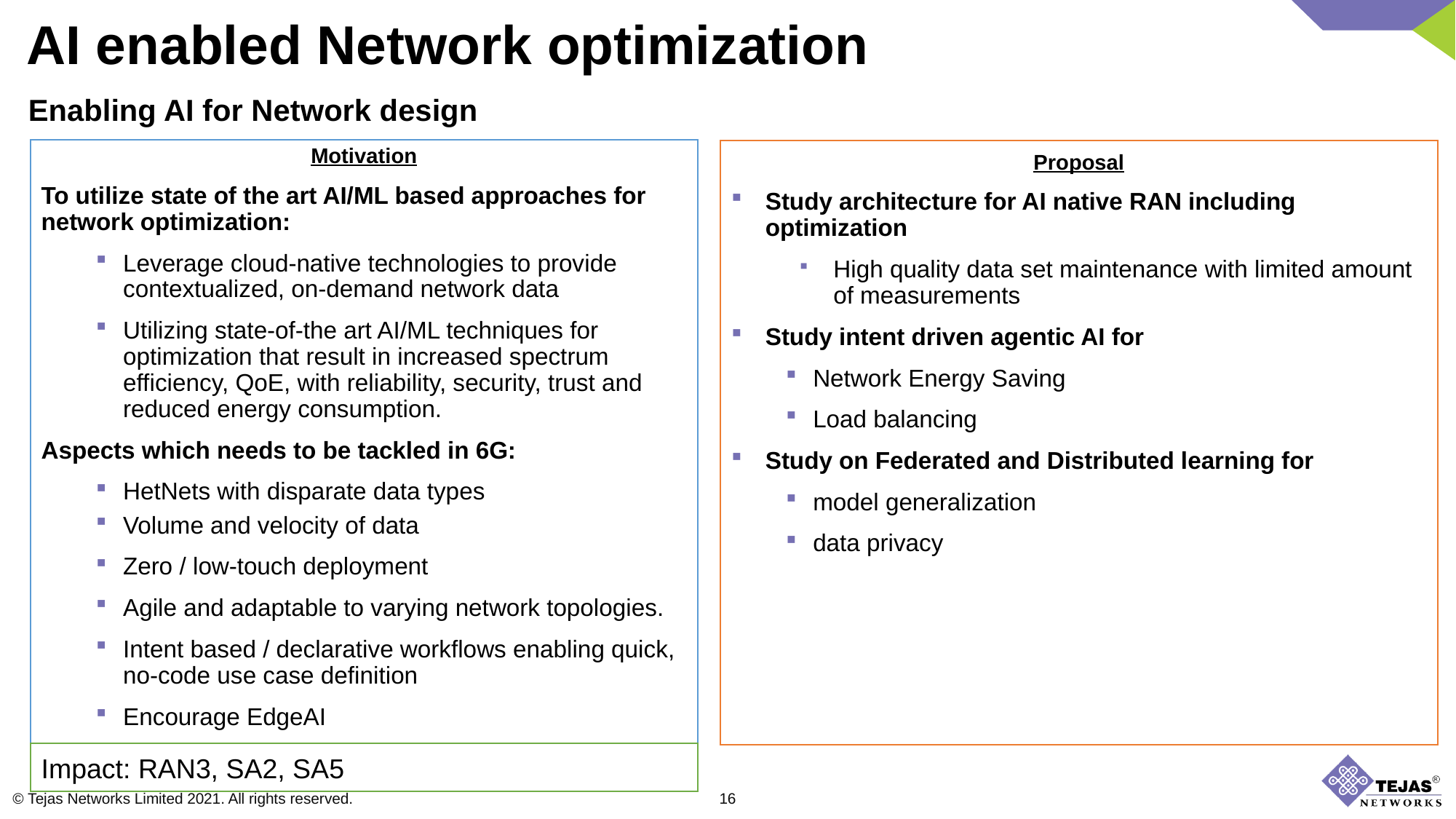

AI enabled Network optimization
Enabling AI for Network design

Motivation
To utilize state of the art AI/ML based approaches for network optimization:
Leverage cloud-native technologies to provide contextualized, on-demand network data
Utilizing state-of-the art AI/ML techniques for optimization that result in increased spectrum efficiency, QoE, with reliability, security, trust and reduced energy consumption.
Aspects which needs to be tackled in 6G:
HetNets with disparate data types
Volume and velocity of data
Zero / low-touch deployment
Agile and adaptable to varying network topologies.
Intent based / declarative workflows enabling quick, no-code use case definition
Encourage EdgeAI
Proposal
Study architecture for AI native RAN including optimization
High quality data set maintenance with limited amount of measurements
Study intent driven agentic AI for
Network Energy Saving
Load balancing
Study on Federated and Distributed learning for
model generalization
data privacy

Impact: RAN3, SA2, SA5